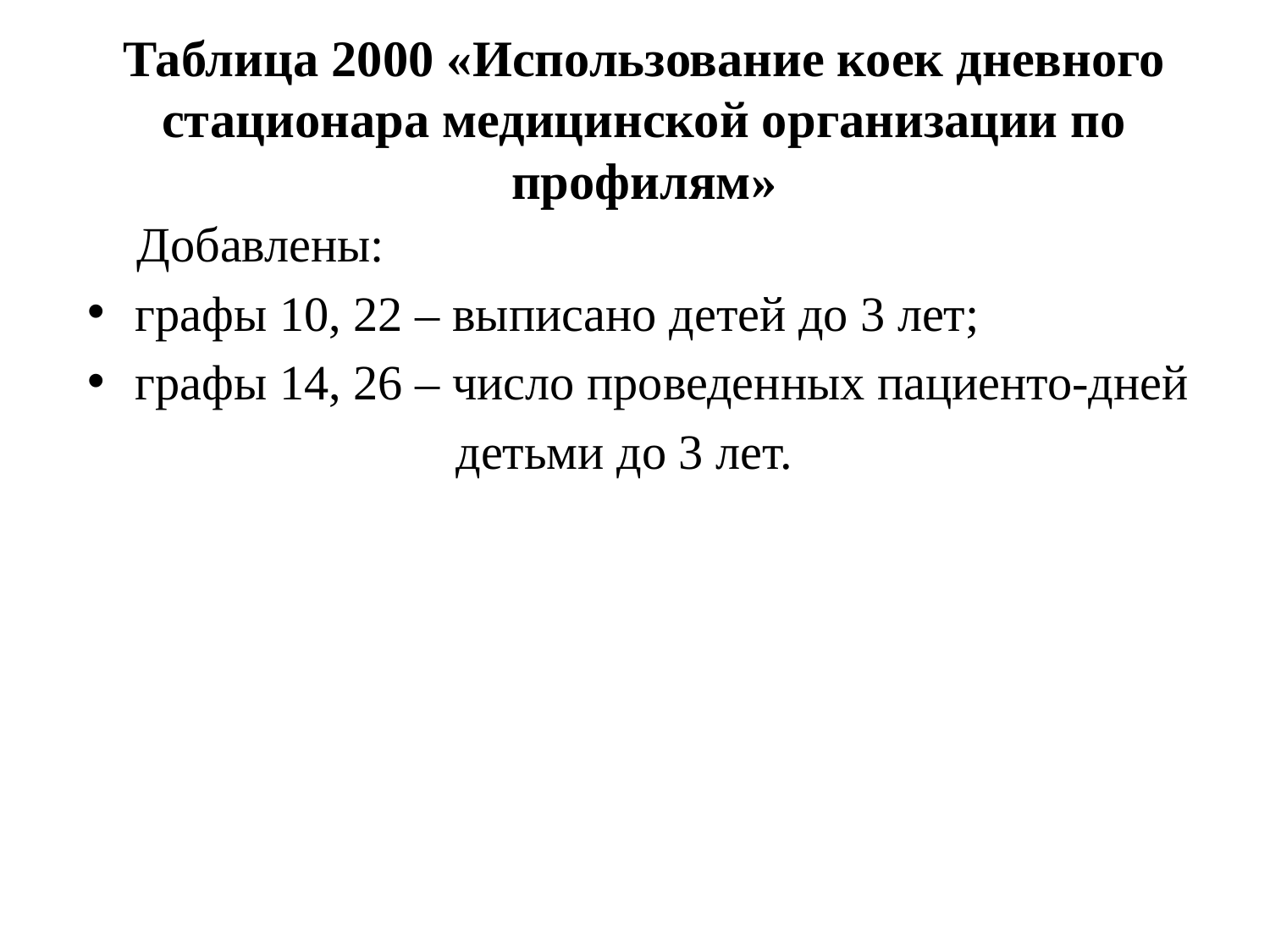

# Таблица 2000 «Использование коек дневного стационара медицинской организации по профилям»
    Добавлены:
графы 10, 22 – выписано детей до 3 лет;
графы 14, 26 – число проведенных пациенто-дней
                              детьми до 3 лет.